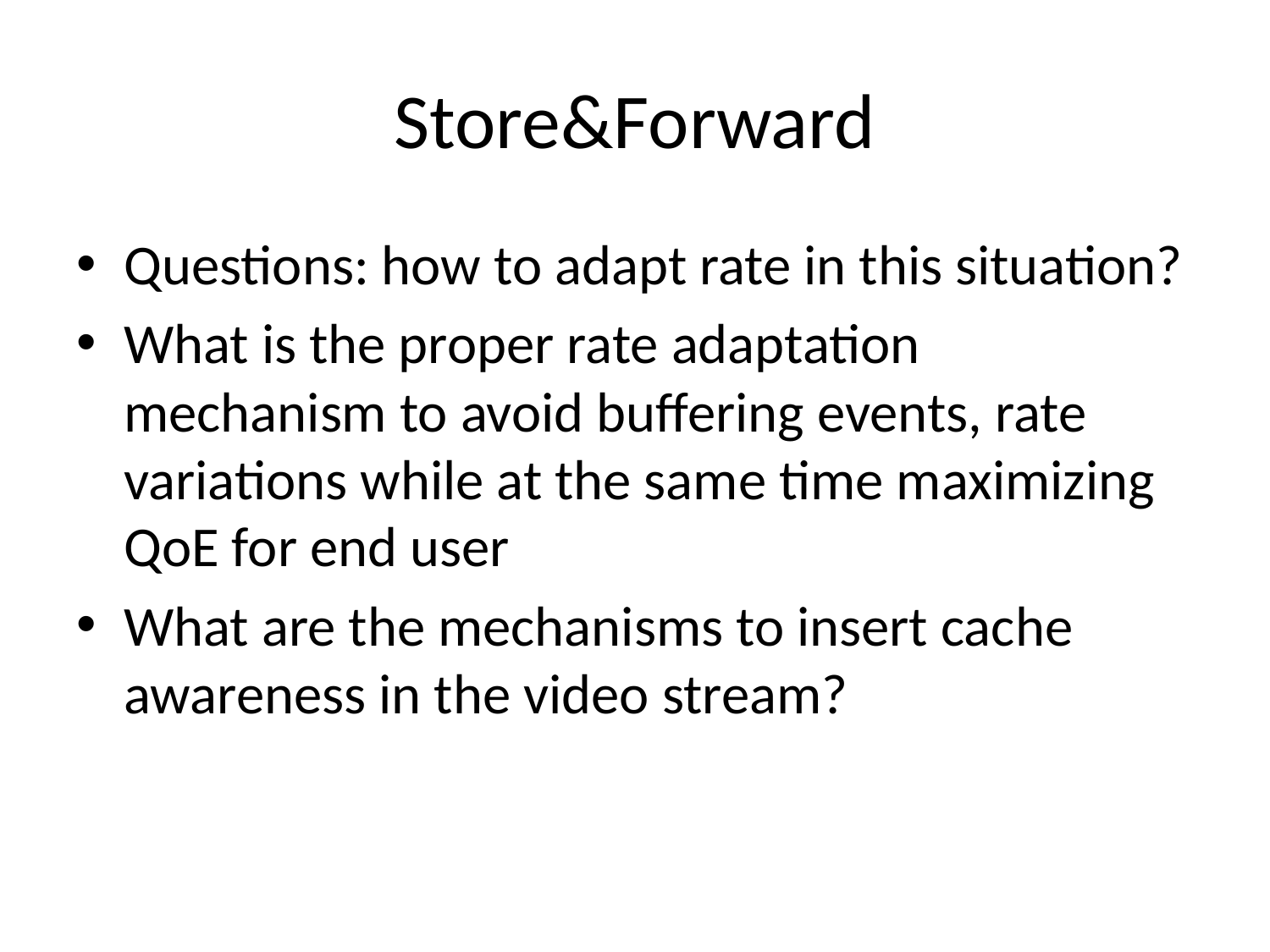

# Store&Forward
Questions: how to adapt rate in this situation?
What is the proper rate adaptation mechanism to avoid buffering events, rate variations while at the same time maximizing QoE for end user
What are the mechanisms to insert cache awareness in the video stream?